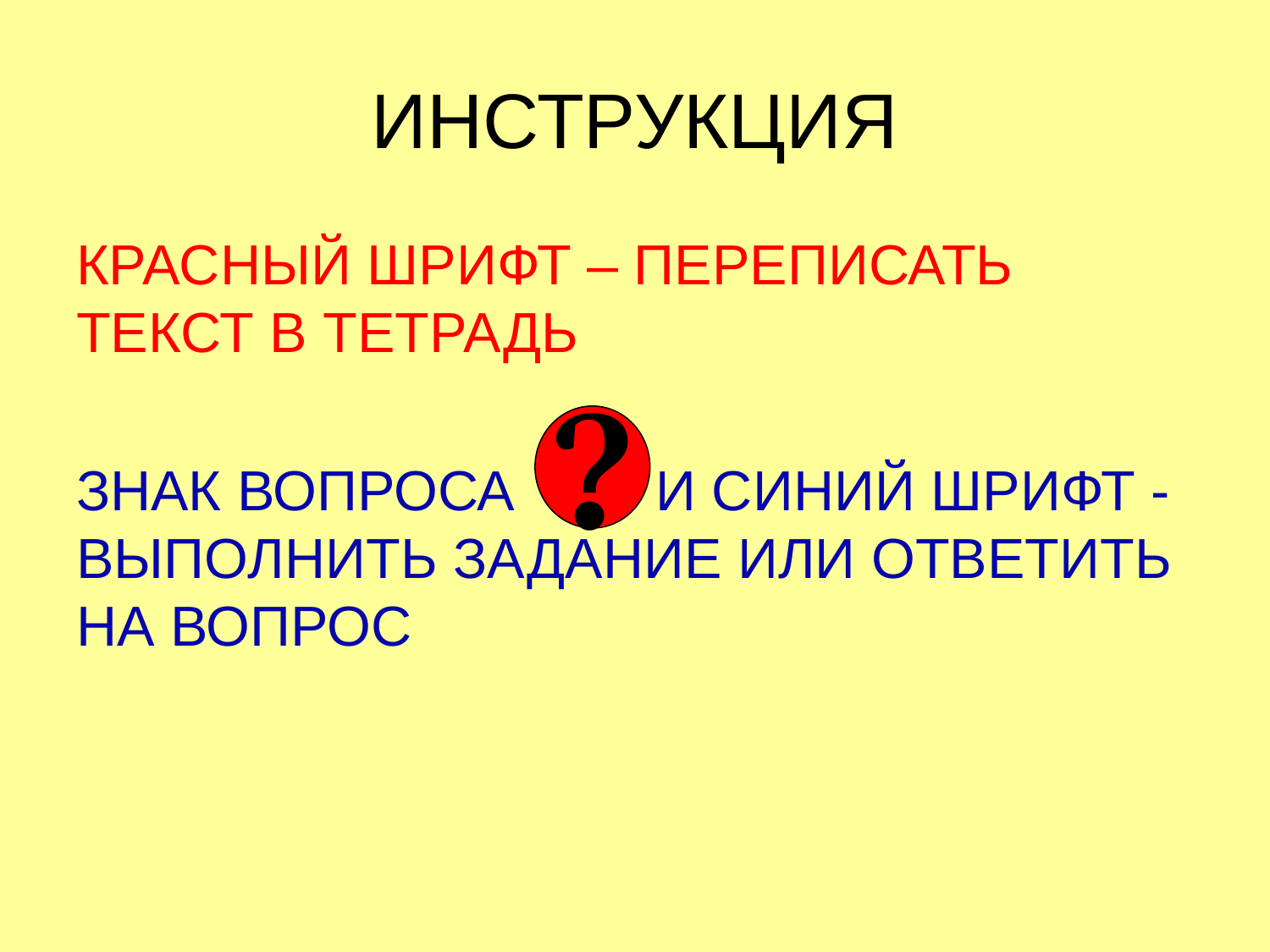

# ИНСТРУКЦИЯ
КРАСНЫЙ ШРИФТ – ПЕРЕПИСАТЬ ТЕКСТ В ТЕТРАДЬ

ЗНАК ВОПРОСА         И СИНИЙ ШРИФТ -ВЫПОЛНИТЬ ЗАДАНИЕ ИЛИ ОТВЕТИТЬ НА ВОПРОС
?